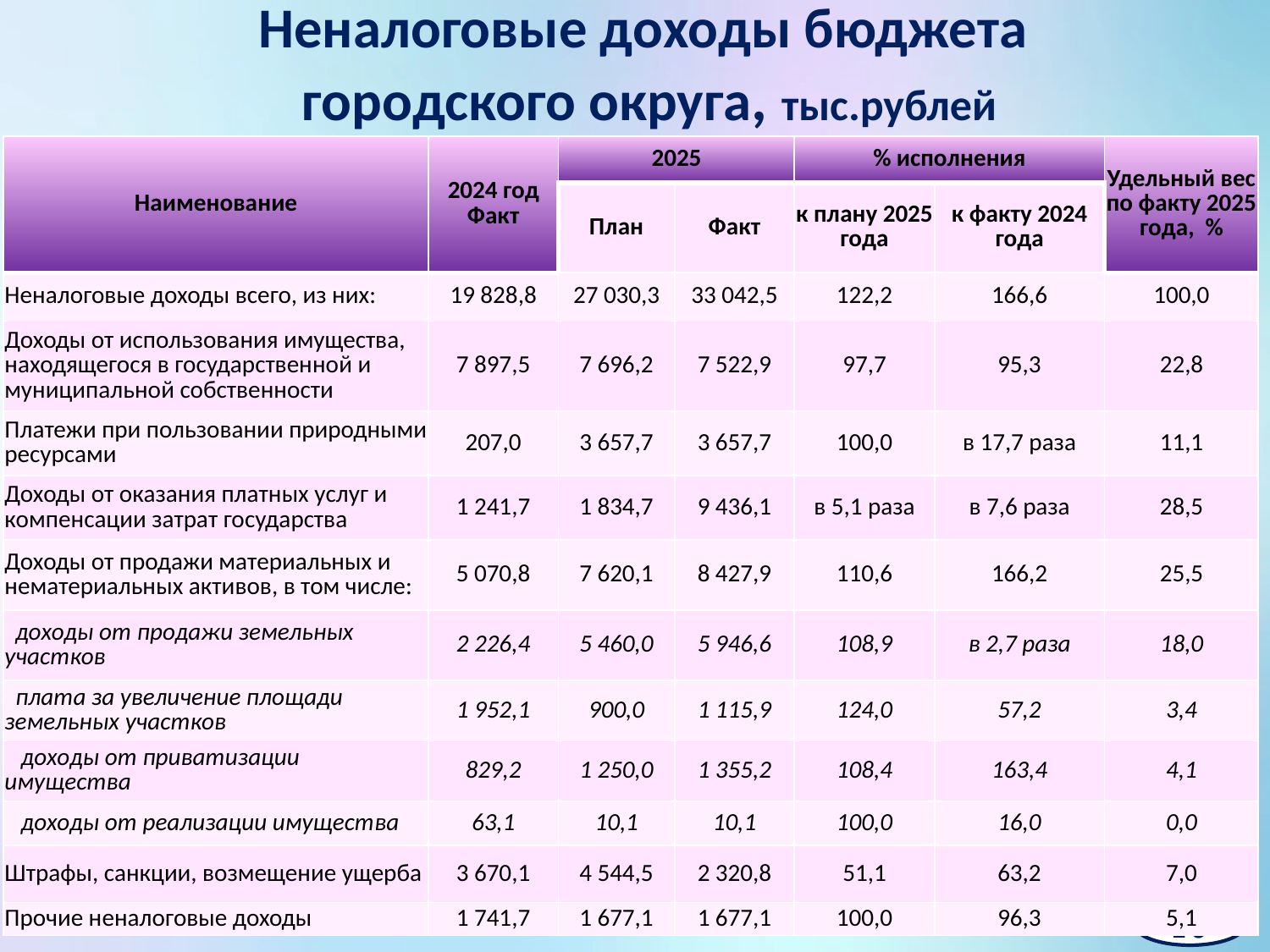

Неналоговые доходы бюджета
городского округа, тыс.рублей
| Наименование | 2024 год Факт | 2025 |  | % исполнения |  | Удельный вес по факту 2025 года, % |
| --- | --- | --- | --- | --- | --- | --- |
|  |  | План | Факт | к плану 2025 года | к факту 2024 года |  |
| Неналоговые доходы всего, из них: | 19 828,8 | 27 030,3 | 33 042,5 | 122,2 | 166,6 | 100,0 |
| Доходы от использования имущества, находящегося в государственной и муниципальной собственности | 7 897,5 | 7 696,2 | 7 522,9 | 97,7 | 95,3 | 22,8 |
| Платежи при пользовании природными ресурсами | 207,0 | 3 657,7 | 3 657,7 | 100,0 | в 17,7 раза | 11,1 |
| Доходы от оказания платных услуг и компенсации затрат государства | 1 241,7 | 1 834,7 | 9 436,1 | в 5,1 раза | в 7,6 раза | 28,5 |
| Доходы от продажи материальных и нематериальных активов, в том числе: | 5 070,8 | 7 620,1 | 8 427,9 | 110,6 | 166,2 | 25,5 |
| доходы от продажи земельных участков | 2 226,4 | 5 460,0 | 5 946,6 | 108,9 | в 2,7 раза | 18,0 |
| плата за увеличение площади земельных участков | 1 952,1 | 900,0 | 1 115,9 | 124,0 | 57,2 | 3,4 |
| доходы от приватизации имущества | 829,2 | 1 250,0 | 1 355,2 | 108,4 | 163,4 | 4,1 |
| доходы от реализации имущества | 63,1 | 10,1 | 10,1 | 100,0 | 16,0 | 0,0 |
| Штрафы, санкции, возмещение ущерба | 3 670,1 | 4 544,5 | 2 320,8 | 51,1 | 63,2 | 7,0 |
| Прочие неналоговые доходы | 1 741,7 | 1 677,1 | 1 677,1 | 100,0 | 96,3 | 5,1 |
10